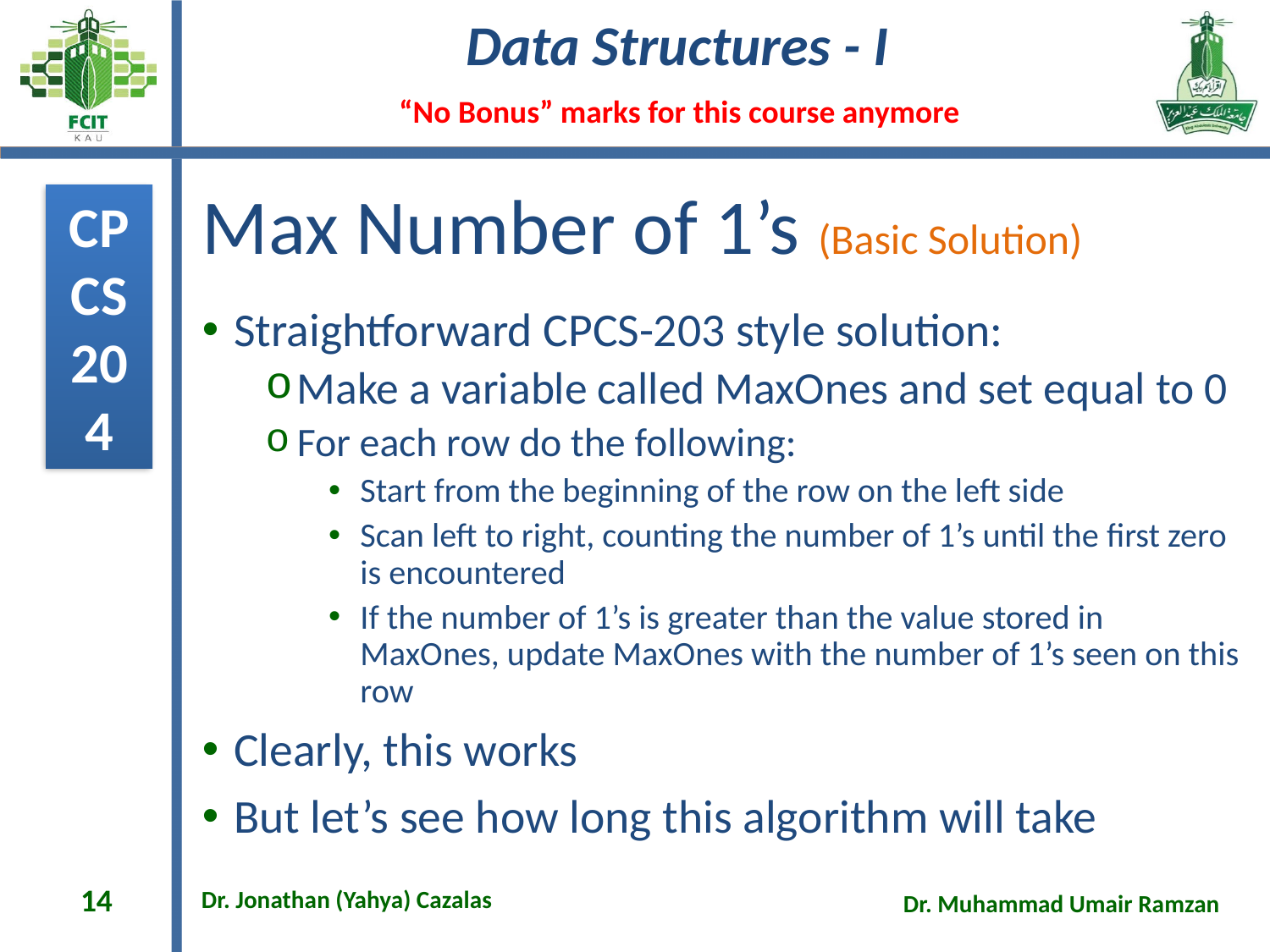

# Max Number of 1’s (Basic Solution)
Straightforward CPCS-203 style solution:
Make a variable called MaxOnes and set equal to 0
For each row do the following:
Start from the beginning of the row on the left side
Scan left to right, counting the number of 1’s until the first zero is encountered
If the number of 1’s is greater than the value stored in MaxOnes, update MaxOnes with the number of 1’s seen on this row
Clearly, this works
But let’s see how long this algorithm will take

14